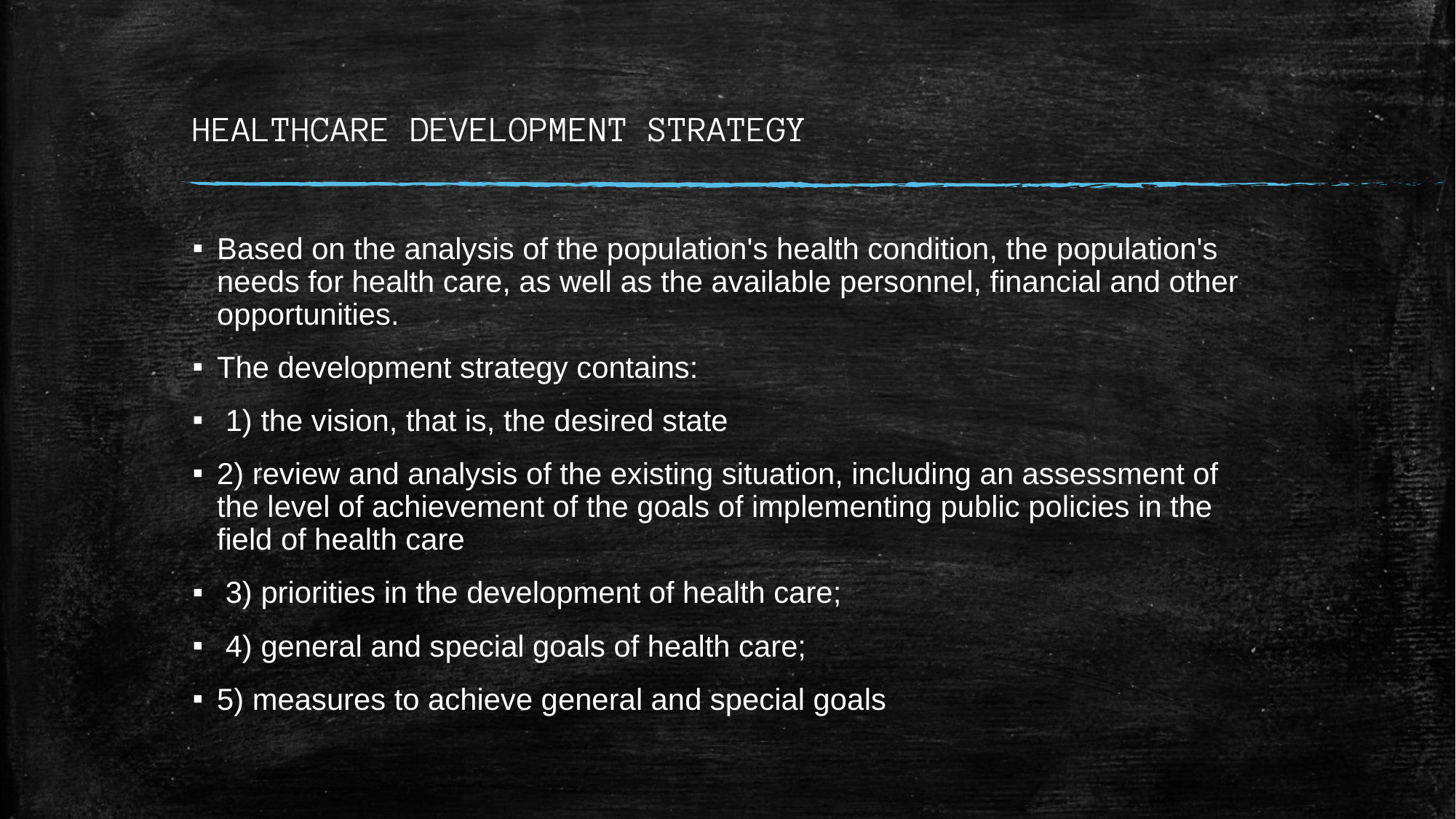

# HEALTHCARE DEVELOPMENT STRATEGY
Based on the analysis of the population's health condition, the population's needs for health care, as well as the available personnel, financial and other opportunities.
The development strategy contains:
 1) the vision, that is, the desired state
2) review and analysis of the existing situation, including an assessment of the level of achievement of the goals of implementing public policies in the field of health care
 3) priorities in the development of health care;
 4) general and special goals of health care;
5) measures to achieve general and special goals